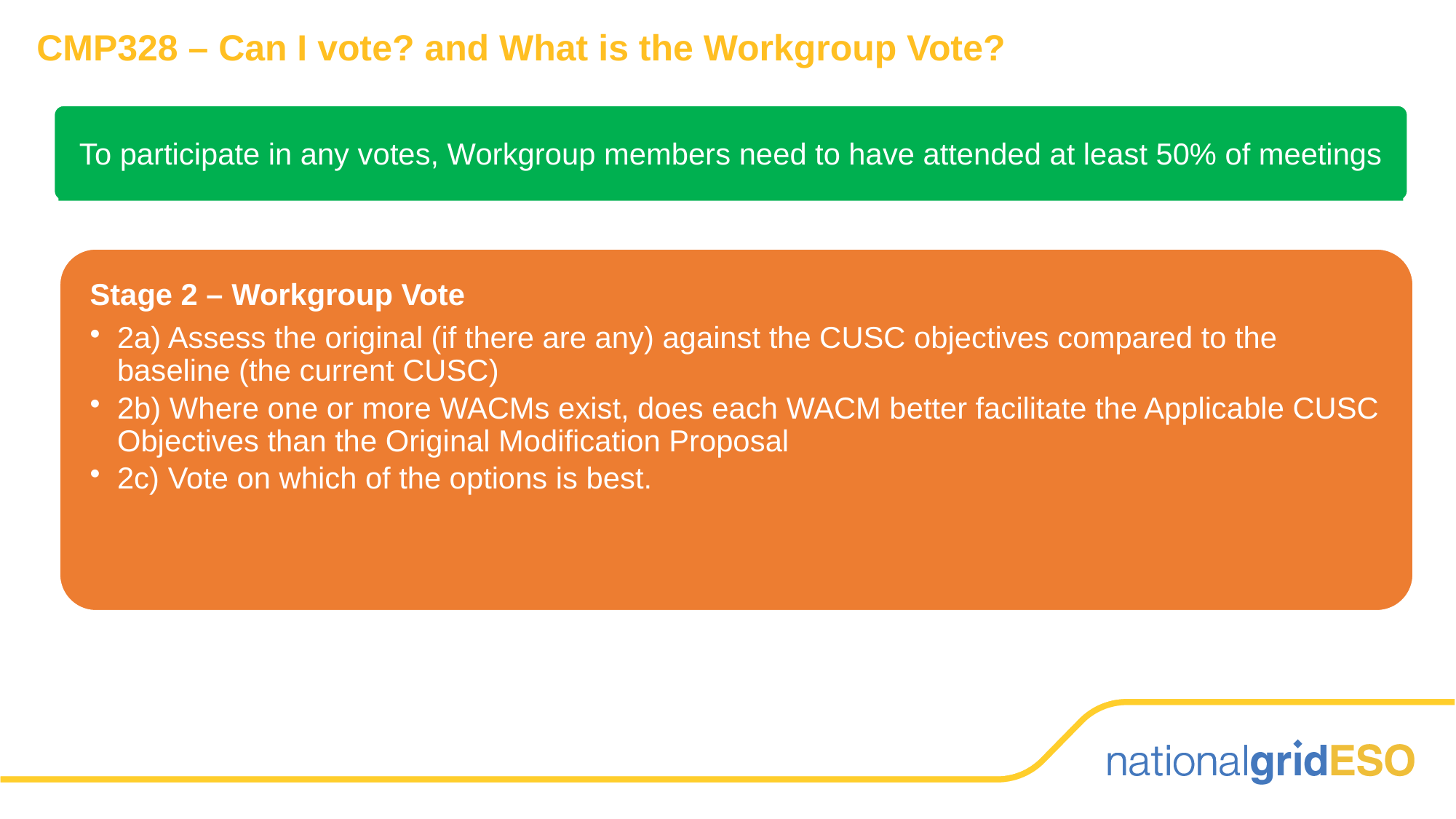

# CMP328 – Can I vote? and What is the Workgroup Vote?

To participate in any votes, Workgroup members need to have attended at least 50% of meetings

Stage 2 – Workgroup Vote
2a) Assess the original (if there are any) against the CUSC objectives compared to the baseline (the current CUSC)
2b) Where one or more WACMs exist, does each WACM better facilitate the Applicable CUSC Objectives than the Original Modification Proposal
2c) Vote on which of the options is best.